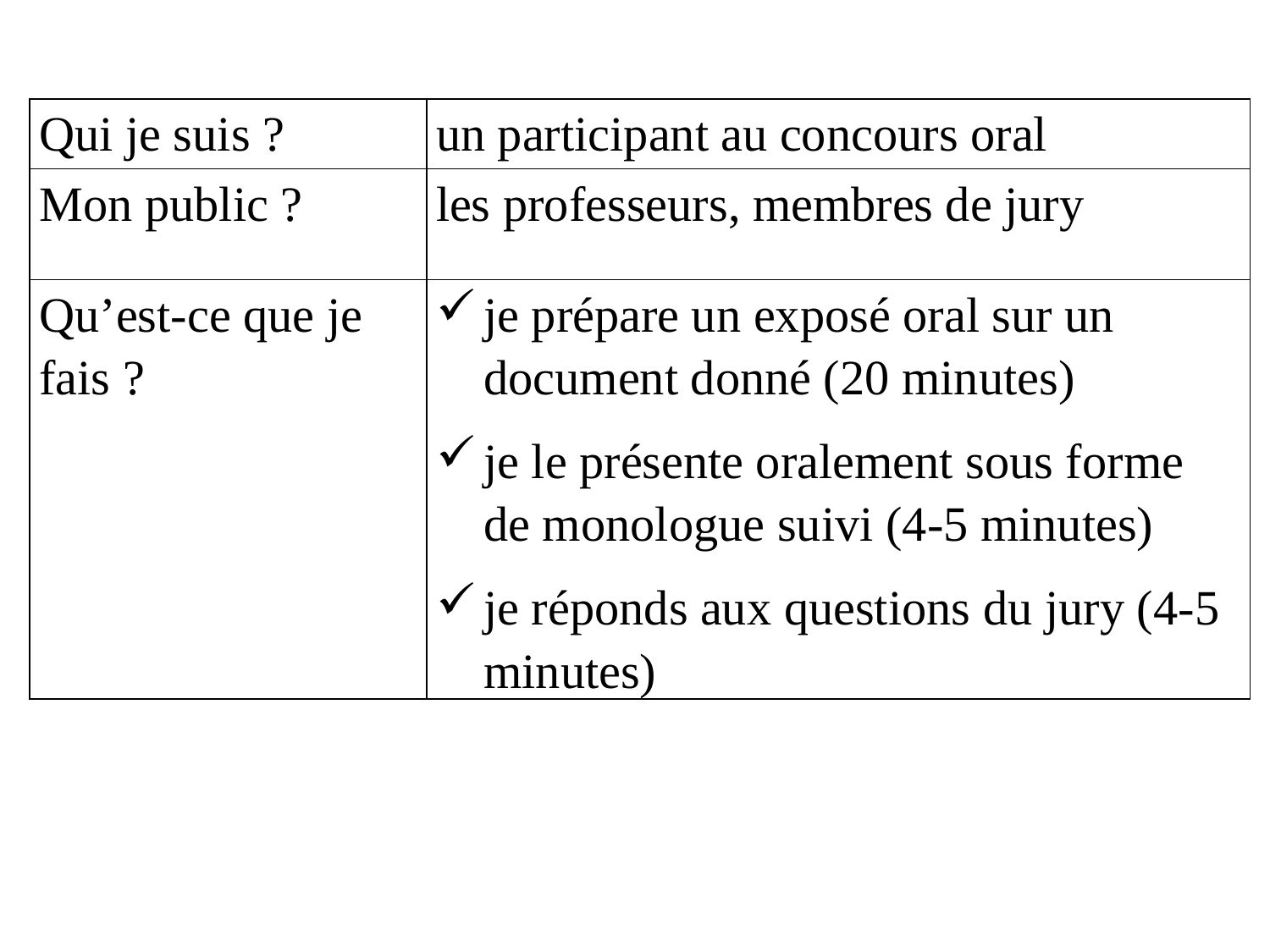

| Qui je suis ? | un participant au concours oral |
| --- | --- |
| Mon public ? | les professeurs, membres de jury |
| Qu’est-ce que je fais ? | je prépare un exposé oral sur un document donné (20 minutes) je le présente oralement sous forme de monologue suivi (4-5 minutes) je réponds aux questions du jury (4-5 minutes) |